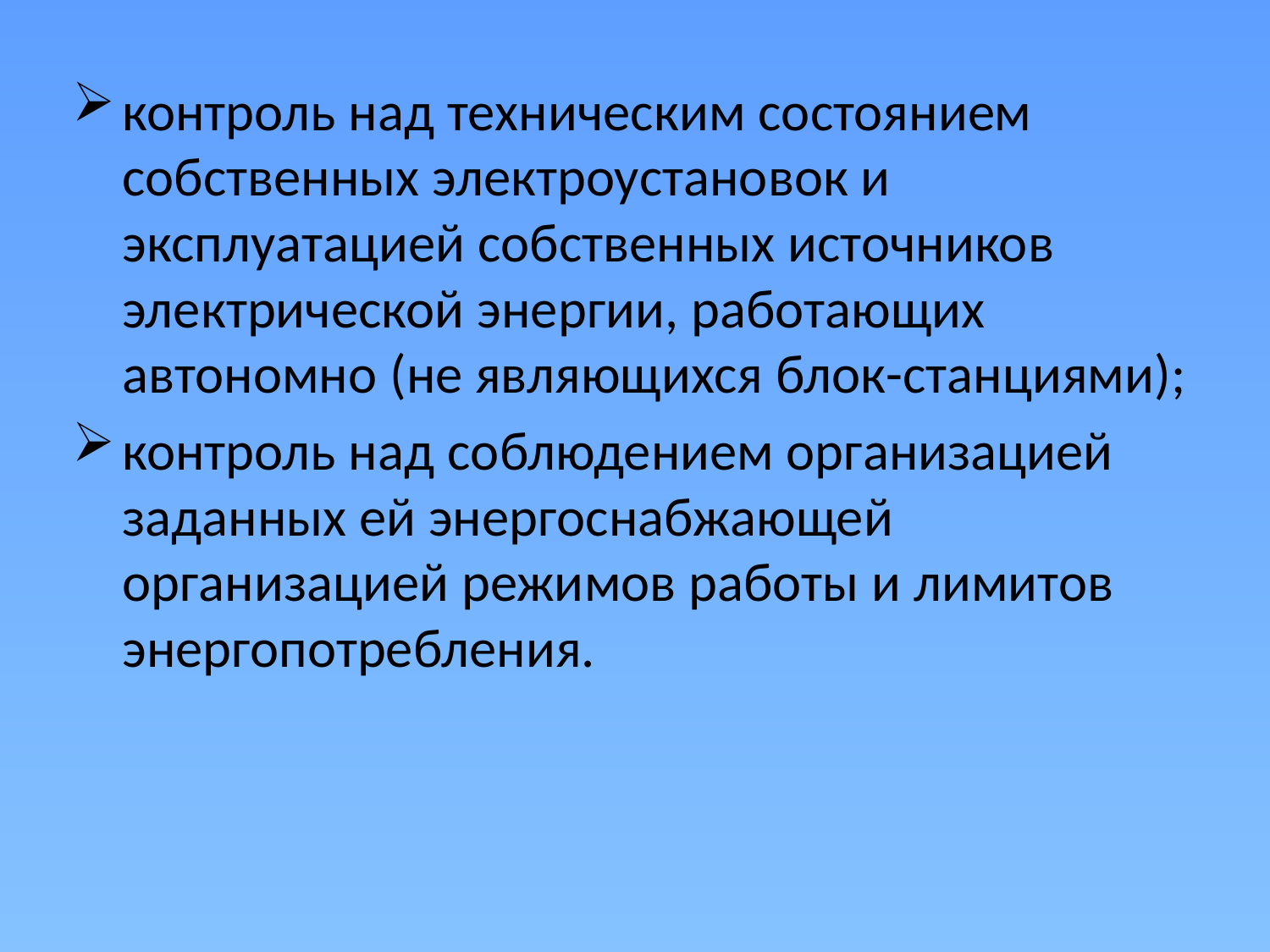

контроль над техническим состоянием собственных электроустановок и эксплуатацией собственных источников электрической энергии, работающих автономно (не являющихся блок-станциями);
контроль над соблюдением организацией заданных ей энергоснабжающей организацией режимов работы и лимитов энергопотребления.